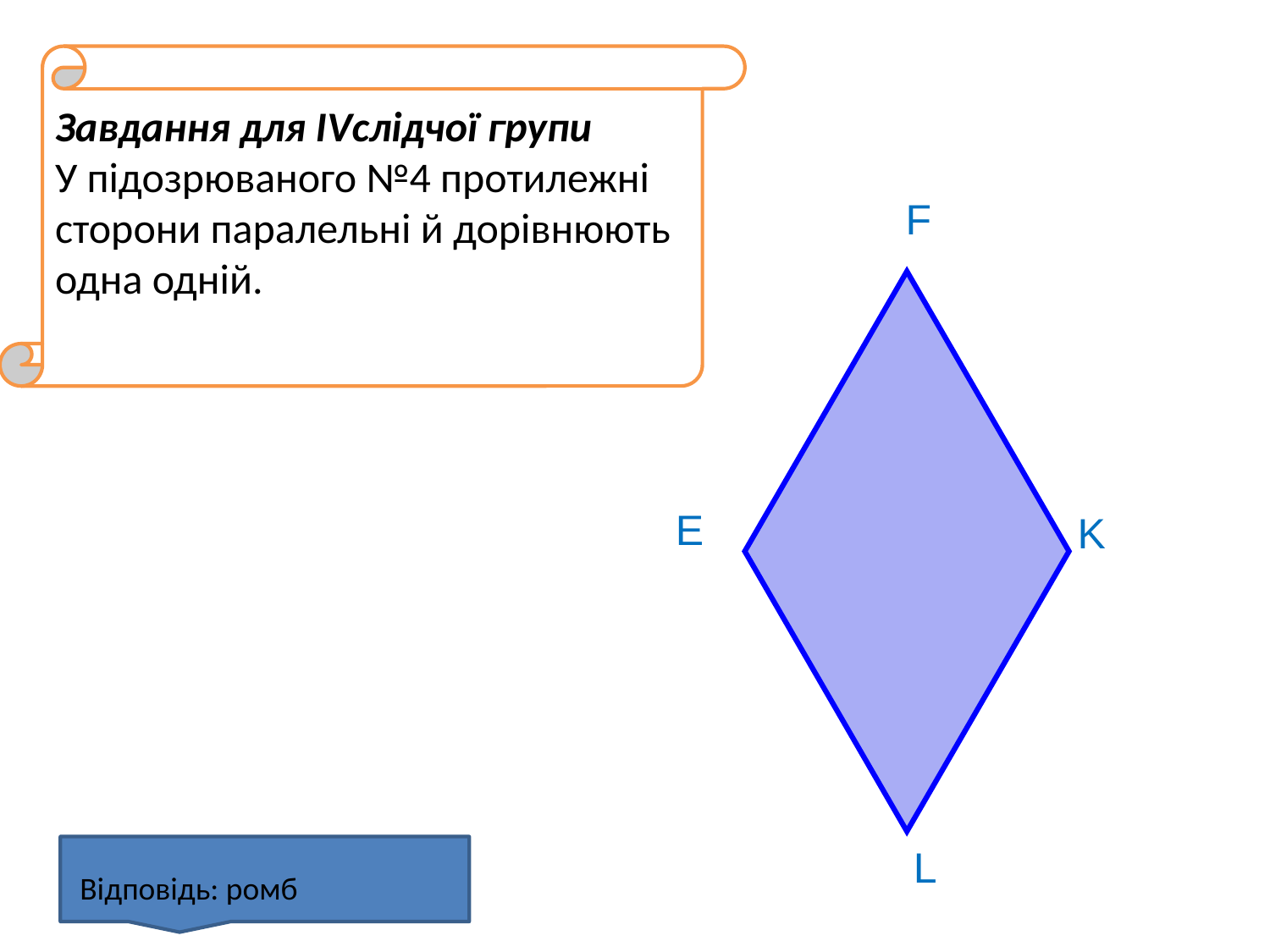

Завдання для ІVслідчої групи
У підозрюваного №4 протилежні сторони паралельні й дорівнюють одна одній.

F

E
K
L

Відповідь: ромб